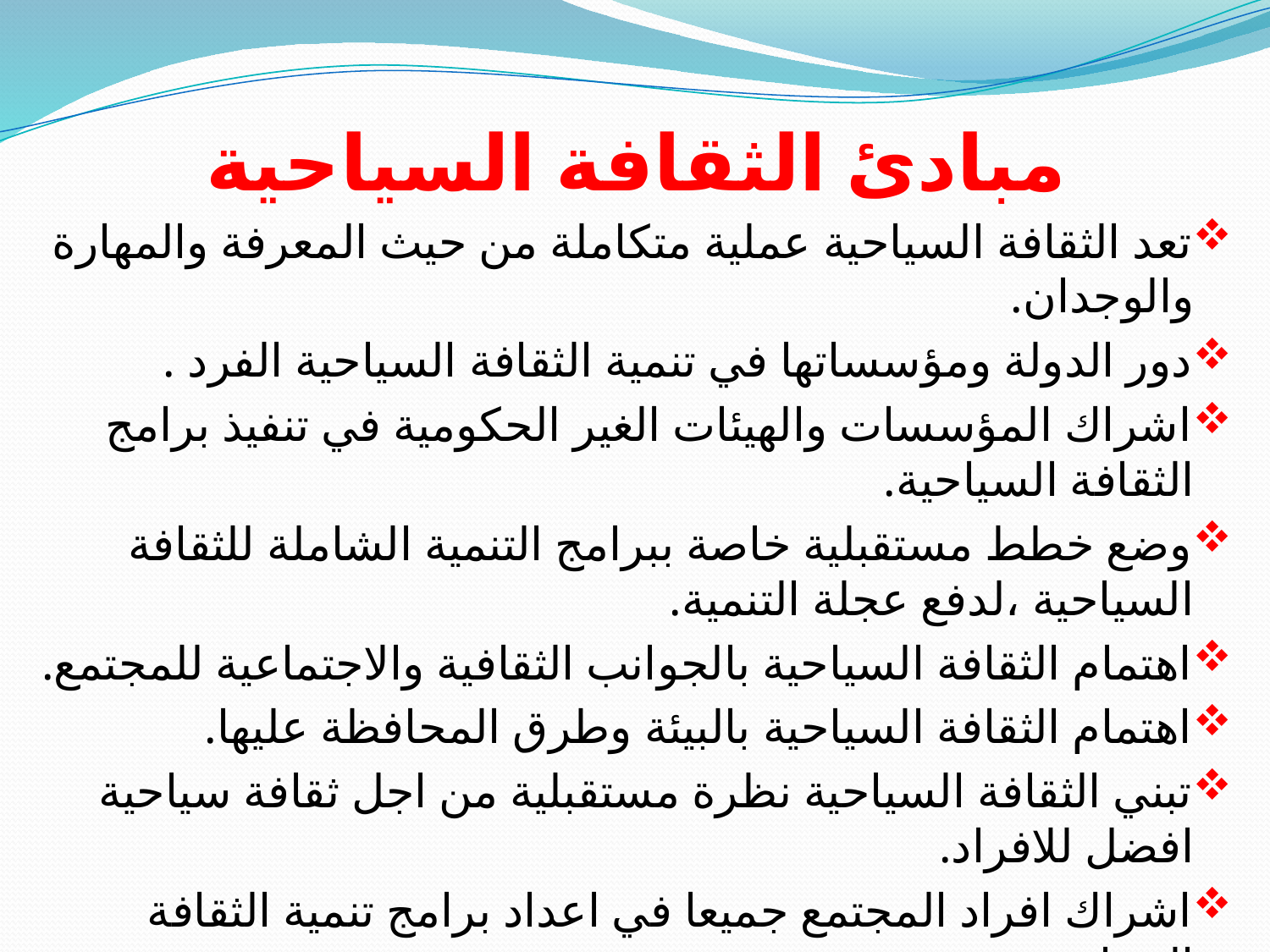

# مبادئ الثقافة السياحية
تعد الثقافة السياحية عملية متكاملة من حيث المعرفة والمهارة والوجدان.
دور الدولة ومؤسساتها في تنمية الثقافة السياحية الفرد .
اشراك المؤسسات والهيئات الغير الحكومية في تنفيذ برامج الثقافة السياحية.
وضع خطط مستقبلية خاصة ببرامج التنمية الشاملة للثقافة السياحية ،لدفع عجلة التنمية.
اهتمام الثقافة السياحية بالجوانب الثقافية والاجتماعية للمجتمع.
اهتمام الثقافة السياحية بالبيئة وطرق المحافظة عليها.
تبني الثقافة السياحية نظرة مستقبلية من اجل ثقافة سياحية افضل للافراد.
اشراك افراد المجتمع جميعا في اعداد برامج تنمية الثقافة السياحية